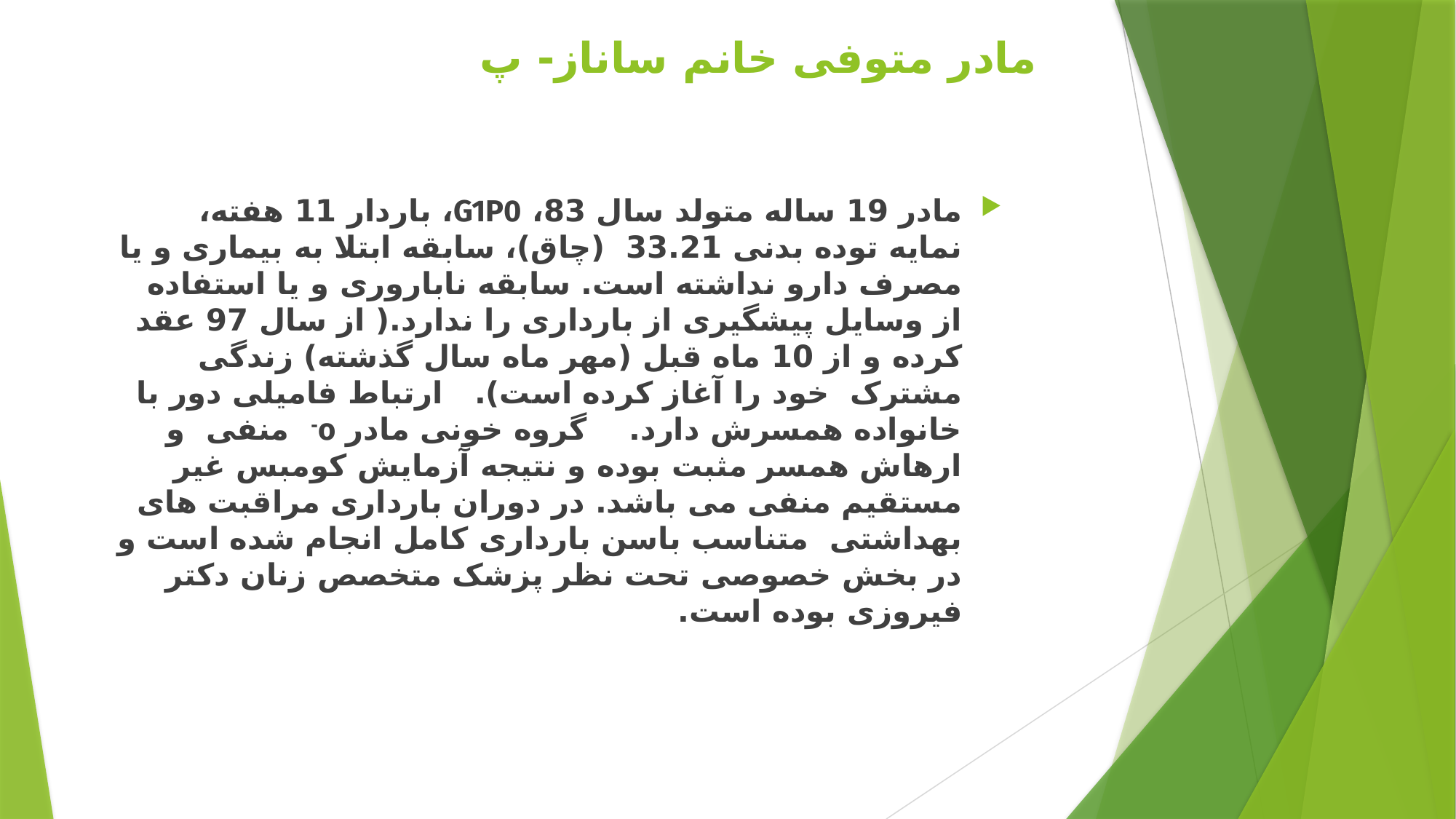

# مادر متوفی خانم ساناز- پ
مادر 19 ساله متولد سال 83، G1P0، باردار 11 هفته،  نمایه توده بدنی 33.21  (چاق)، سابقه ابتلا به بیماری و یا مصرف دارو نداشته است. سابقه ناباروری و یا استفاده از وسایل پیشگیری از بارداری را ندارد.( از سال 97 عقد کرده و از 10 ماه قبل (مهر ماه سال گذشته) زندگی مشترک  خود را آغاز کرده است).   ارتباط فامیلی دور با خانواده همسرش دارد.    گروه خونی مادر o-  منفی  و ارهاش همسر مثبت بوده و نتیجه آزمایش کومبس غیر مستقیم منفی می باشد. در دوران بارداری مراقبت های بهداشتی  متناسب باسن بارداری کامل انجام شده است و در بخش خصوصی تحت نظر پزشک متخصص زنان دکتر فیروزی بوده است.